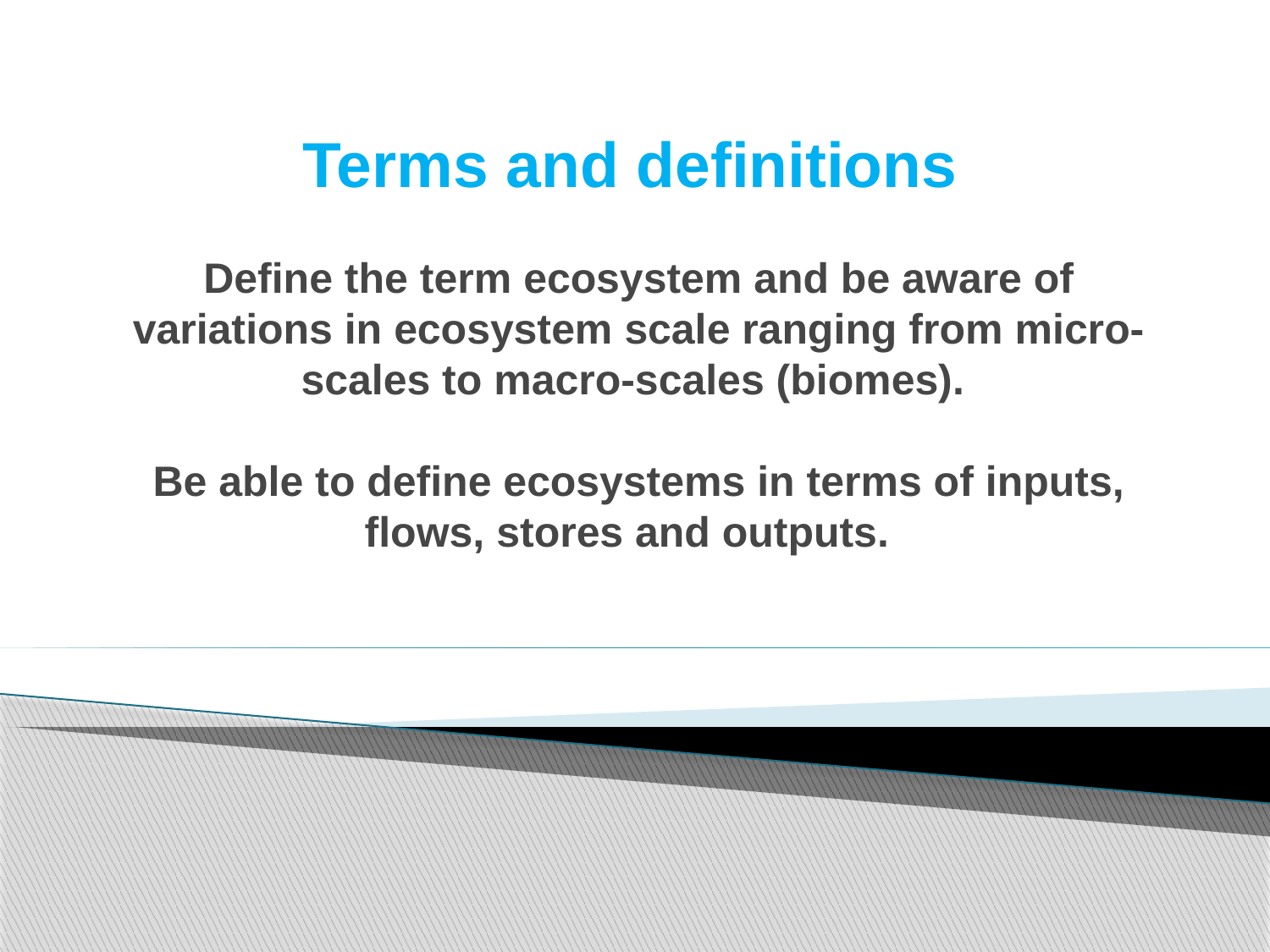

# Terms and definitions Define the term ecosystem and be aware of variations in ecosystem scale ranging from micro-scales to macro-scales (biomes). Be able to define ecosystems in terms of inputs, flows, stores and outputs.